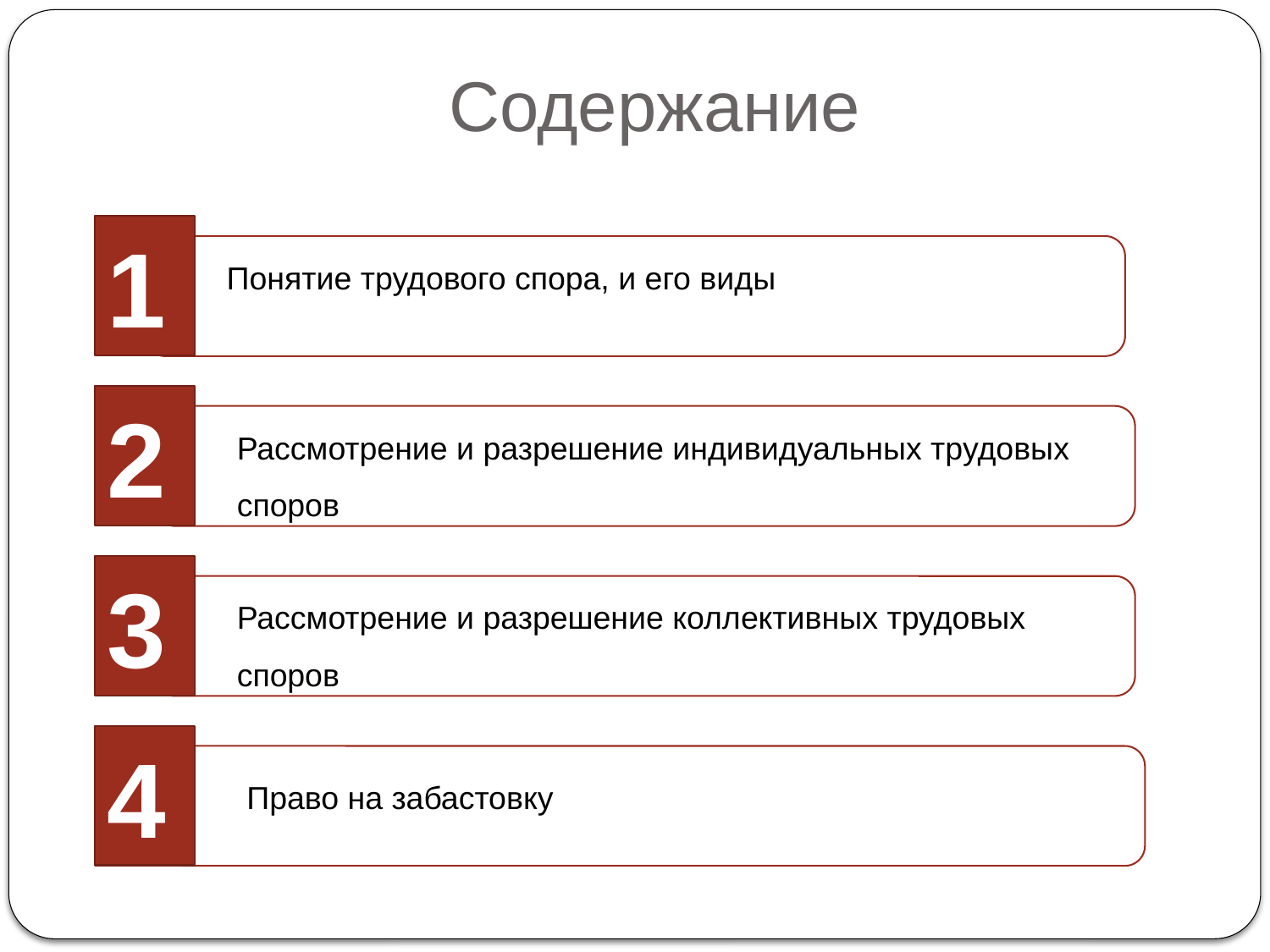

# Содержание
1
Понятие трудового спора, и его виды

2
Рассмотрение и разрешение индивидуальных трудовых споров
3
Рассмотрение и разрешение коллективных трудовых споров
4
Право на забастовку